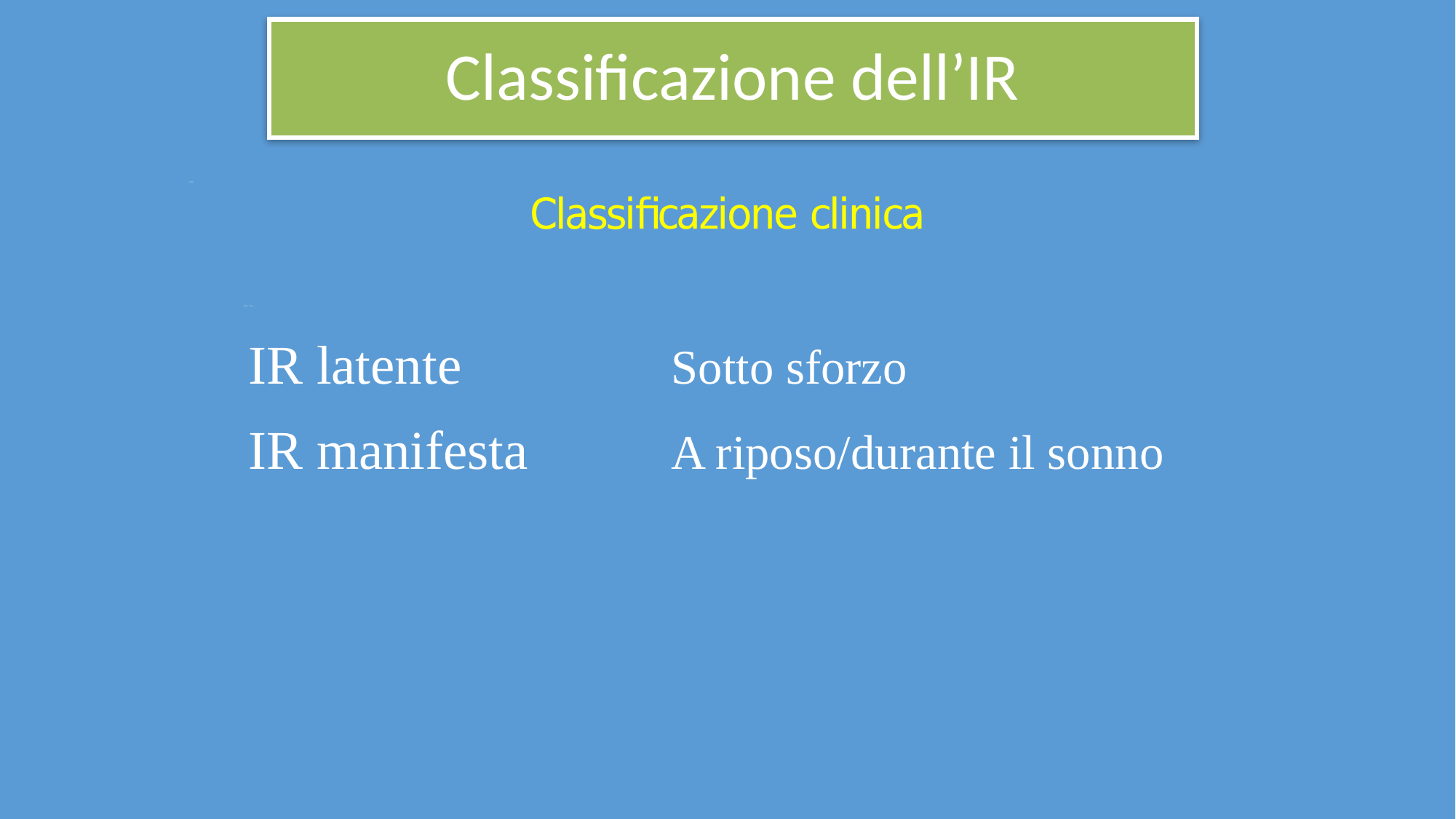

Classificazione dell’IR
Classificazione clinica
IR latente		       Sotto sforzo
IR manifesta	       A riposo/durante il sonno